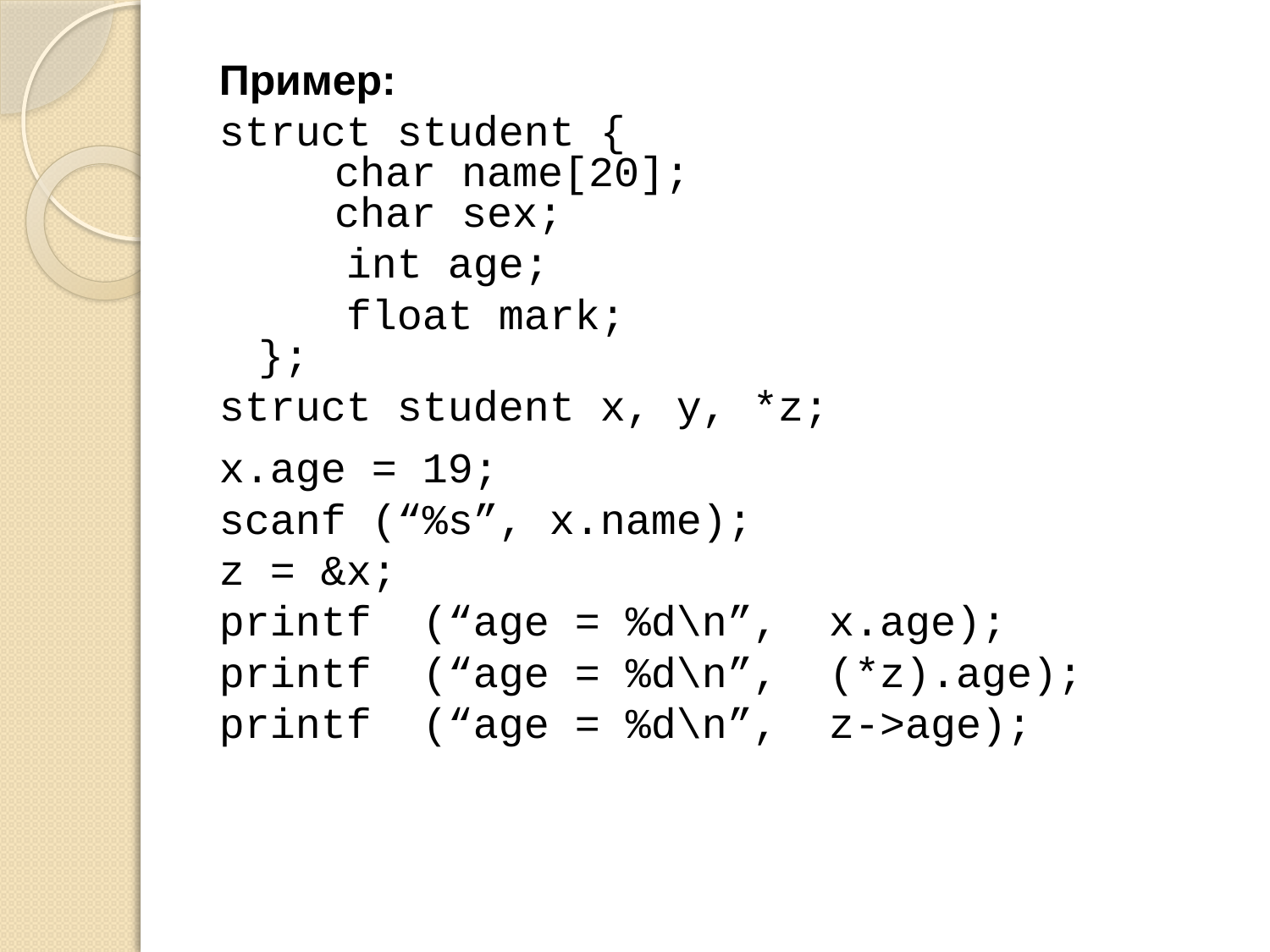

Пример:
struct student {
   char name[20];
   char sex;
     int age;
     float mark;
};
struct student x, y, *z;
x.age = 19;
scanf (“%s”, x.name);
z = &x;
printf  (“age = %d\n”,  x.age);
printf  (“age = %d\n”,  (*z).age);
printf  (“age = %d\n”,  z->age);